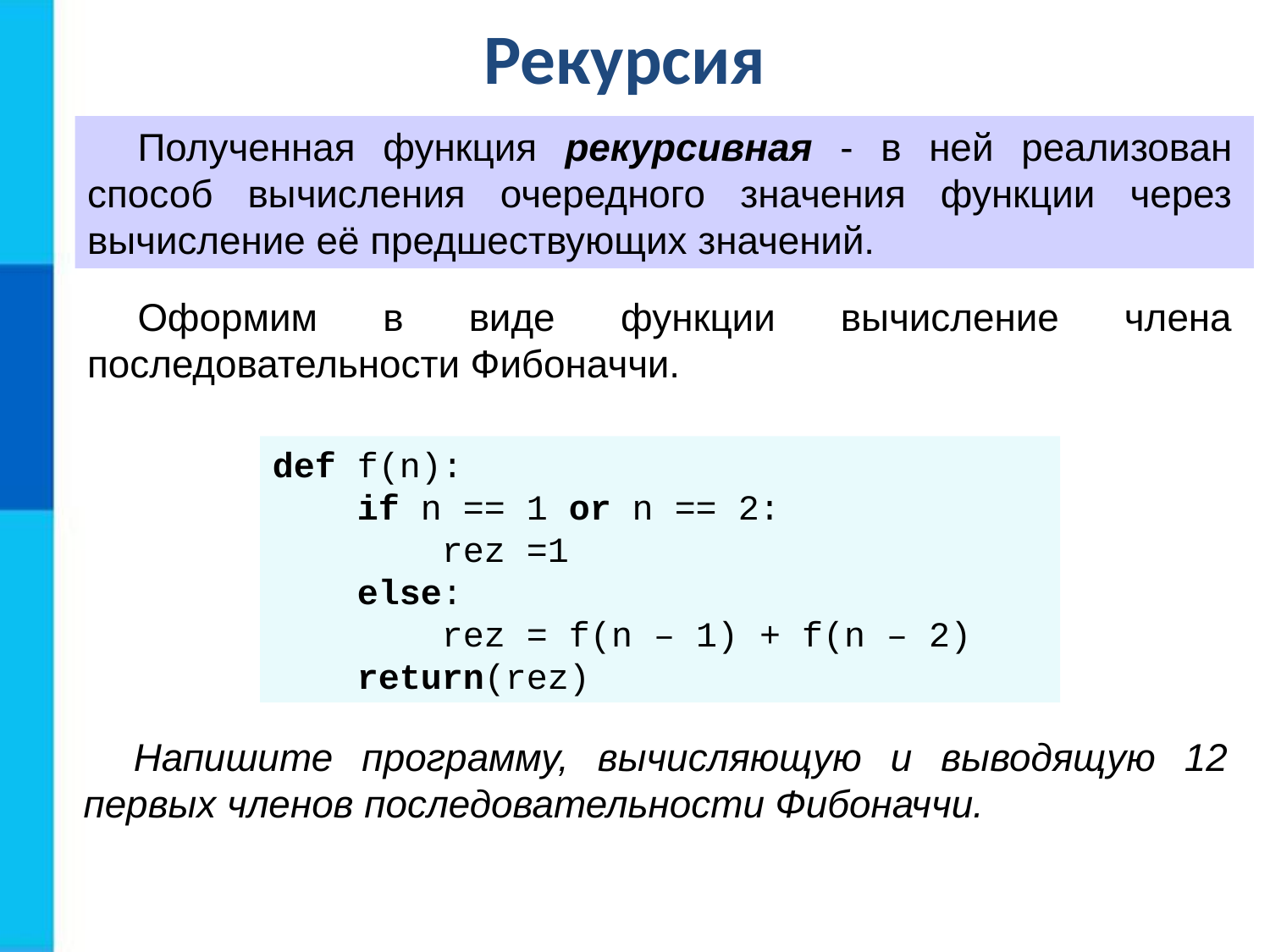

Рекурсия

Полученная функция рекурсивная - в ней реализован способ вычисления очередного значения функции через вычисление её предшествующих значений.
Оформим в виде функции вычисление члена последовательности Фибоначчи.
def f(n):
    if n == 1 or n == 2:
        rez =1
    else:
        rez = f(n – 1) + f(n – 2)
    return(rez)
Напишите программу, вычисляющую и выводящую 12 первых членов последовательности Фибоначчи.